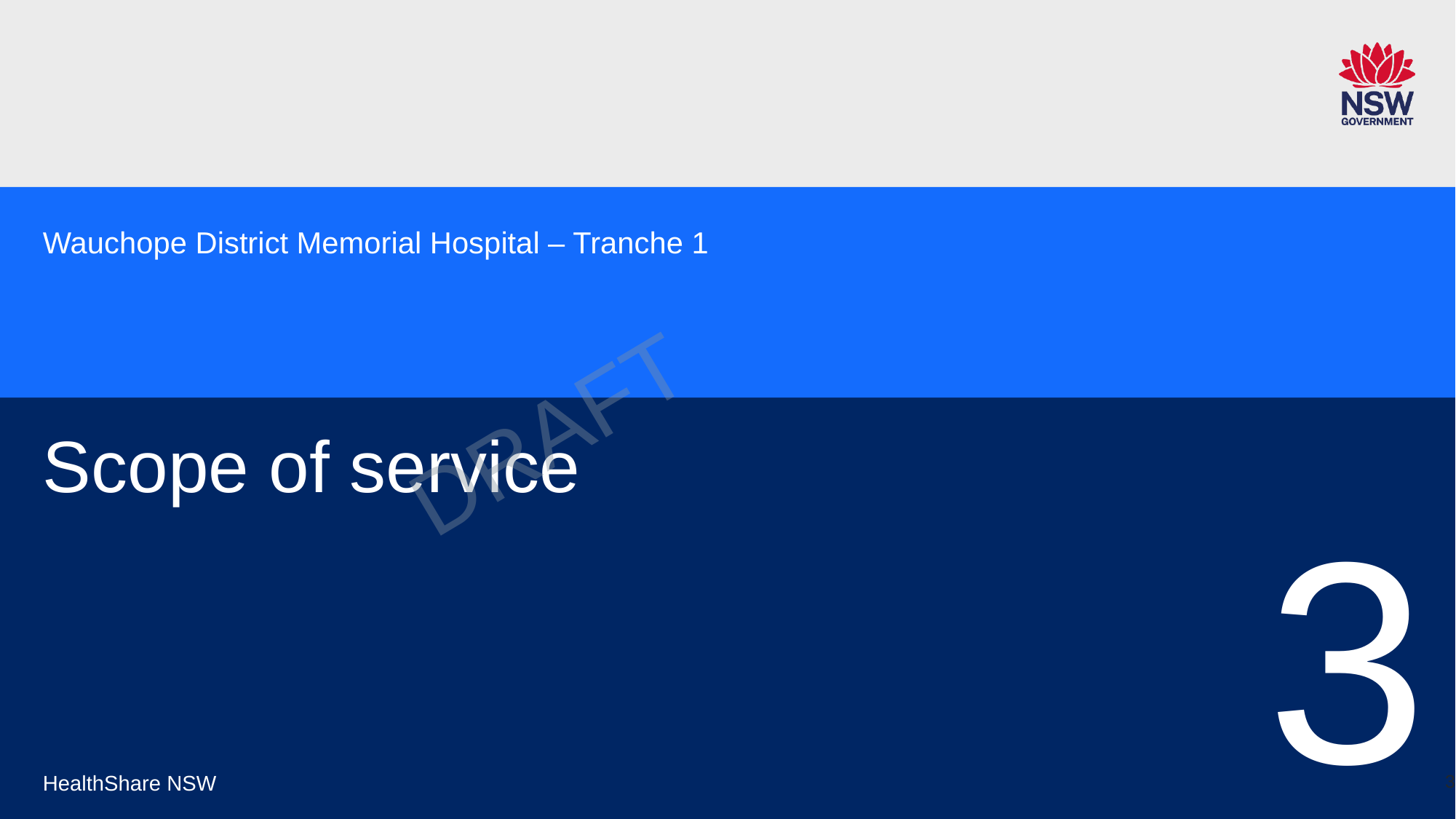

Wauchope District Memorial Hospital – Tranche 1
DRAFT
# Scope of service
3
3
HealthShare NSW